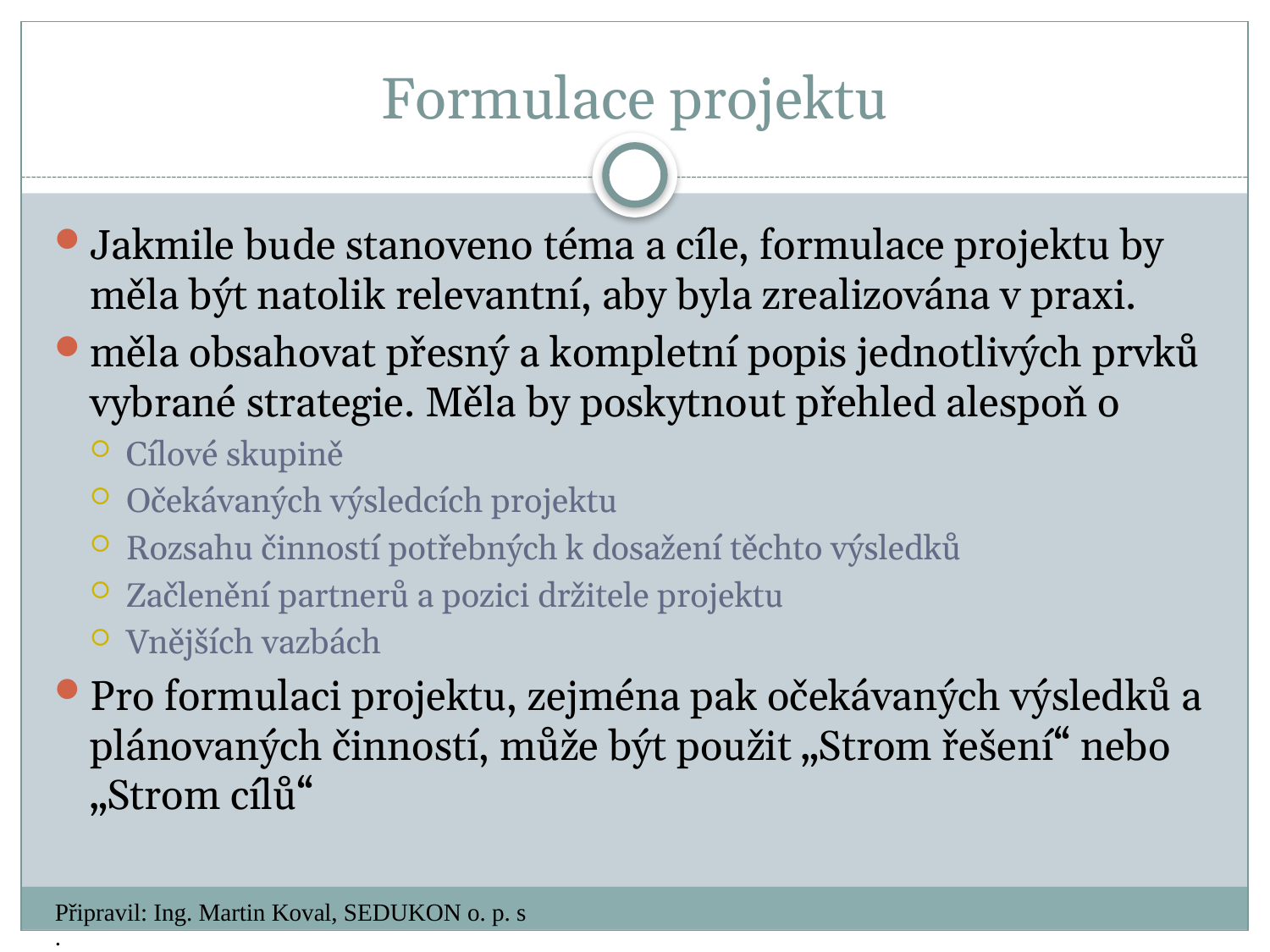

# Formulace projektu
Jakmile bude stanoveno téma a cíle, formulace projektu by měla být natolik relevantní, aby byla zrealizována v praxi.
měla obsahovat přesný a kompletní popis jednotlivých prvků vybrané strategie. Měla by poskytnout přehled alespoň o
Cílové skupině
Očekávaných výsledcích projektu
Rozsahu činností potřebných k dosažení těchto výsledků
Začlenění partnerů a pozici držitele projektu
Vnějších vazbách
Pro formulaci projektu, zejména pak očekávaných výsledků a plánovaných činností, může být použit „Strom řešení“ nebo „Strom cílů“

Připravil: Ing. Martin Koval, SEDUKON o. p. s.